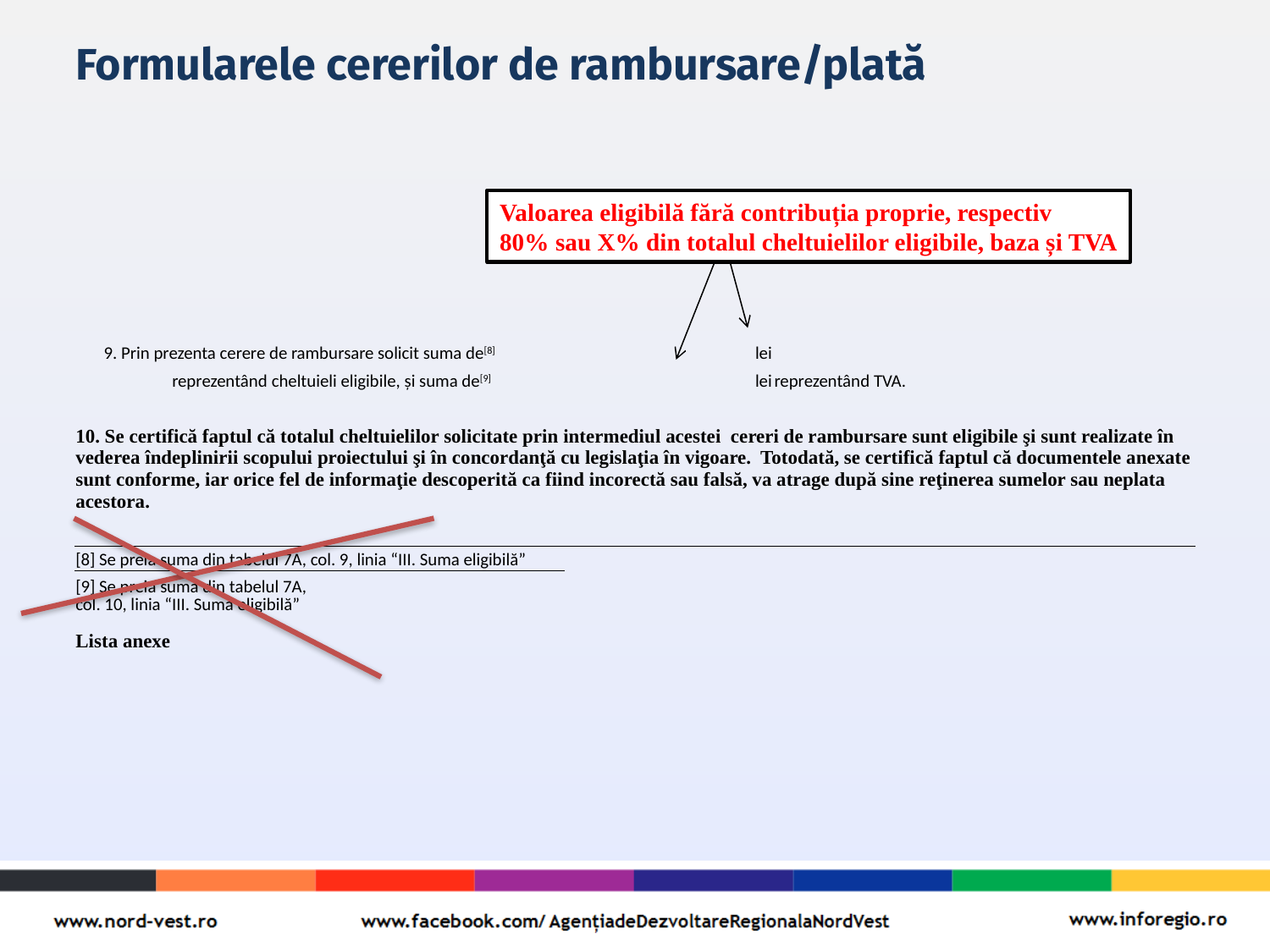

# Formularele cererilor de rambursare/plată
Valoarea eligibilă fără contribuția proprie, respectiv
80% sau X% din totalul cheltuielilor eligibile, baza și TVA
|  |  |  |  |  |  |  |
| --- | --- | --- | --- | --- | --- | --- |
|  |  |  |  |  |  |  |
| 9. Prin prezenta cerere de rambursare solicit suma de[8] |  | lei |  |  |  |  |
| reprezentând cheltuieli eligibile, şi suma de[9] |  | lei | reprezentând TVA. |  |  |  |
|  |  |  |  |  |  |  |
| 10. Se certifică faptul că totalul cheltuielilor solicitate prin intermediul acestei cereri de rambursare sunt eligibile şi sunt realizate în vederea îndeplinirii scopului proiectului şi în concordanţă cu legislaţia în vigoare. Totodată, se certifică faptul că documentele anexate sunt conforme, iar orice fel de informaţie descoperită ca fiind incorectă sau falsă, va atrage după sine reţinerea sumelor sau neplata acestora. |  |  |  |  |  |  |
|  |  |  |  |  |  |  |
| [8] Se preia suma din tabelul 7A, col. 9, linia “III. Suma eligibilă” |  |  |  |  |  |  |
| [9] Se preia suma din tabelul 7A, col. 10, linia “III. Suma eligibilă” |  |  |  |  |  |  |
| Lista anexe |  |  |  |  |  |  |